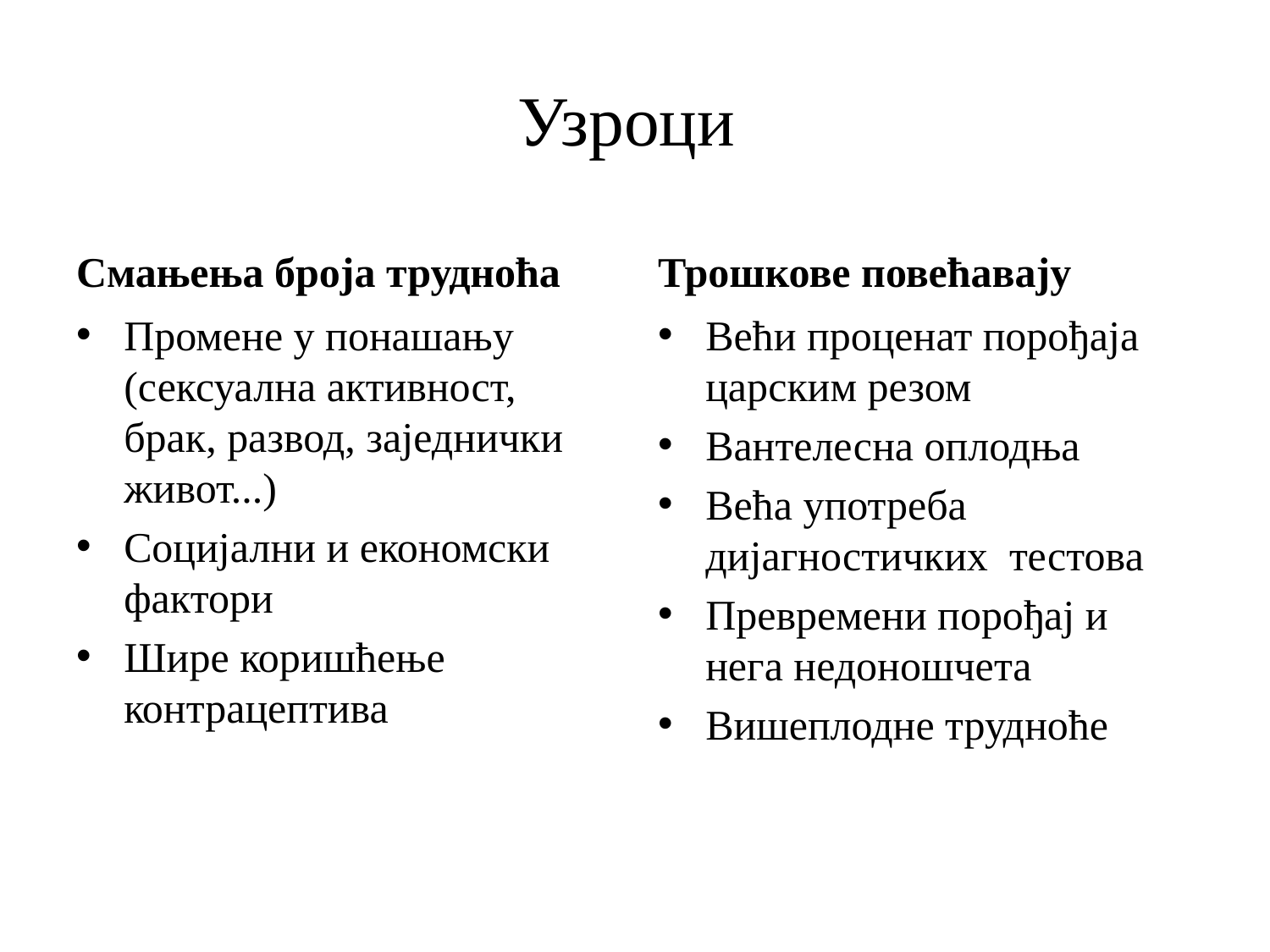

# Узроци
Смањења броја трудноћа
Трошкове повећавају
Промене у понашању (сексуална активност, брак, развод, заједнички живот...)
Социјални и економски фактори
Шире коришћење контрацептива

Већи проценат порођаја царским резом
Вантелесна оплодња
Већа употреба дијагностичких  тестова
Превремени порођај и нега недоношчета
Вишеплодне трудноће